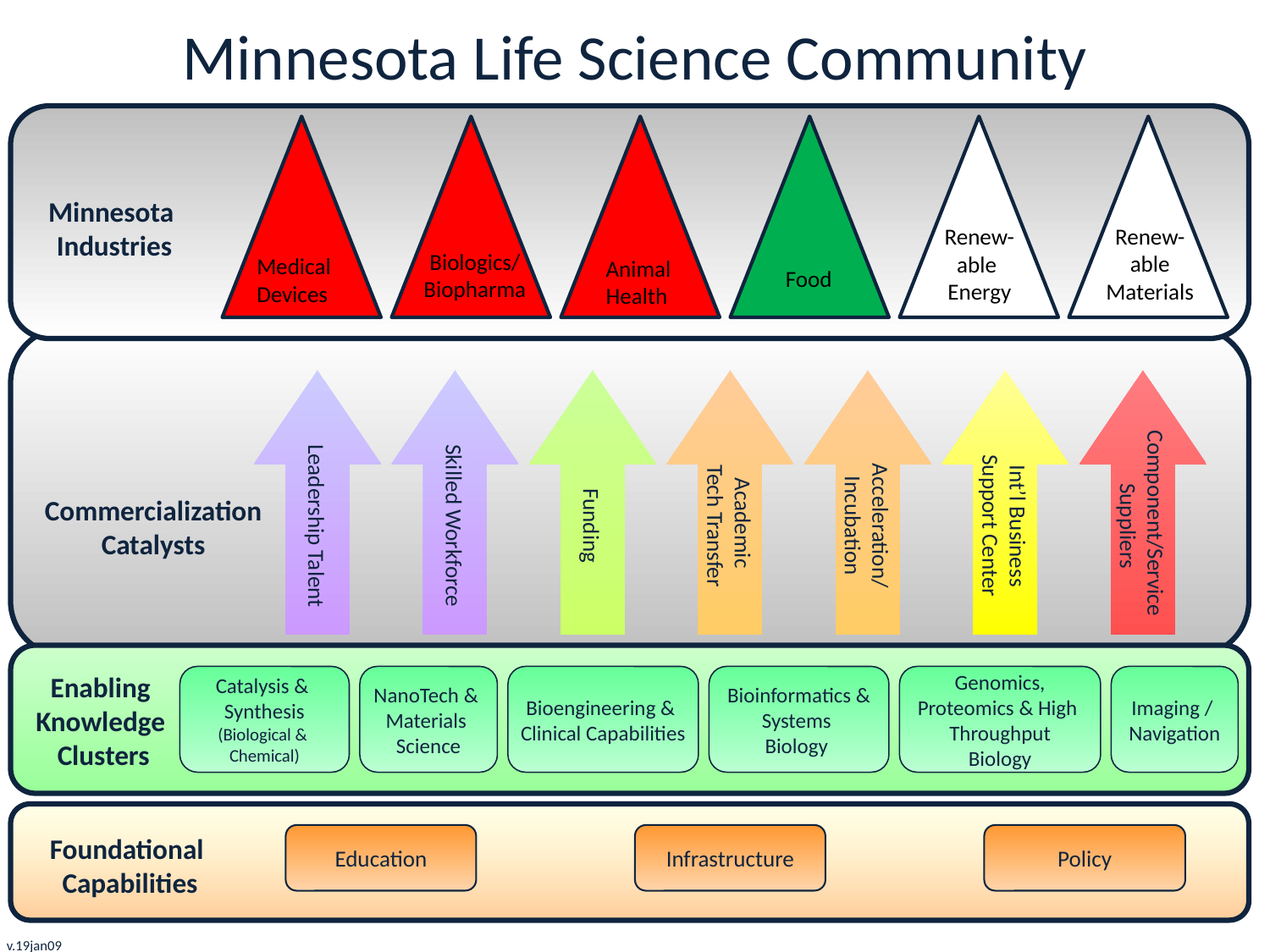

Minnesota Life Science Community

Medical
Devices

Biologics/
Biopharma

Animal
Health

Food

Renew-
able
Energy

Renew-
able
Materials
Minnesota
Industries

Leadership Talent
Skilled Workforce
Funding
Academic
Tech Transfer
Acceleration/
Incubation
Int’l Business
Support Center
Component/Service
Suppliers
Commercialization
Catalysts

Enabling
Knowledge
 Clusters
Catalysis &
Synthesis
(Biological &
Chemical)
NanoTech &
Materials
Science
Bioengineering &
Clinical Capabilities
Bioinformatics &
Systems
Biology
Genomics,
Proteomics & High
Throughput
Biology
Imaging /
Navigation

Foundational
 Capabilities
Education
Infrastructure
Policy

v.19jan09